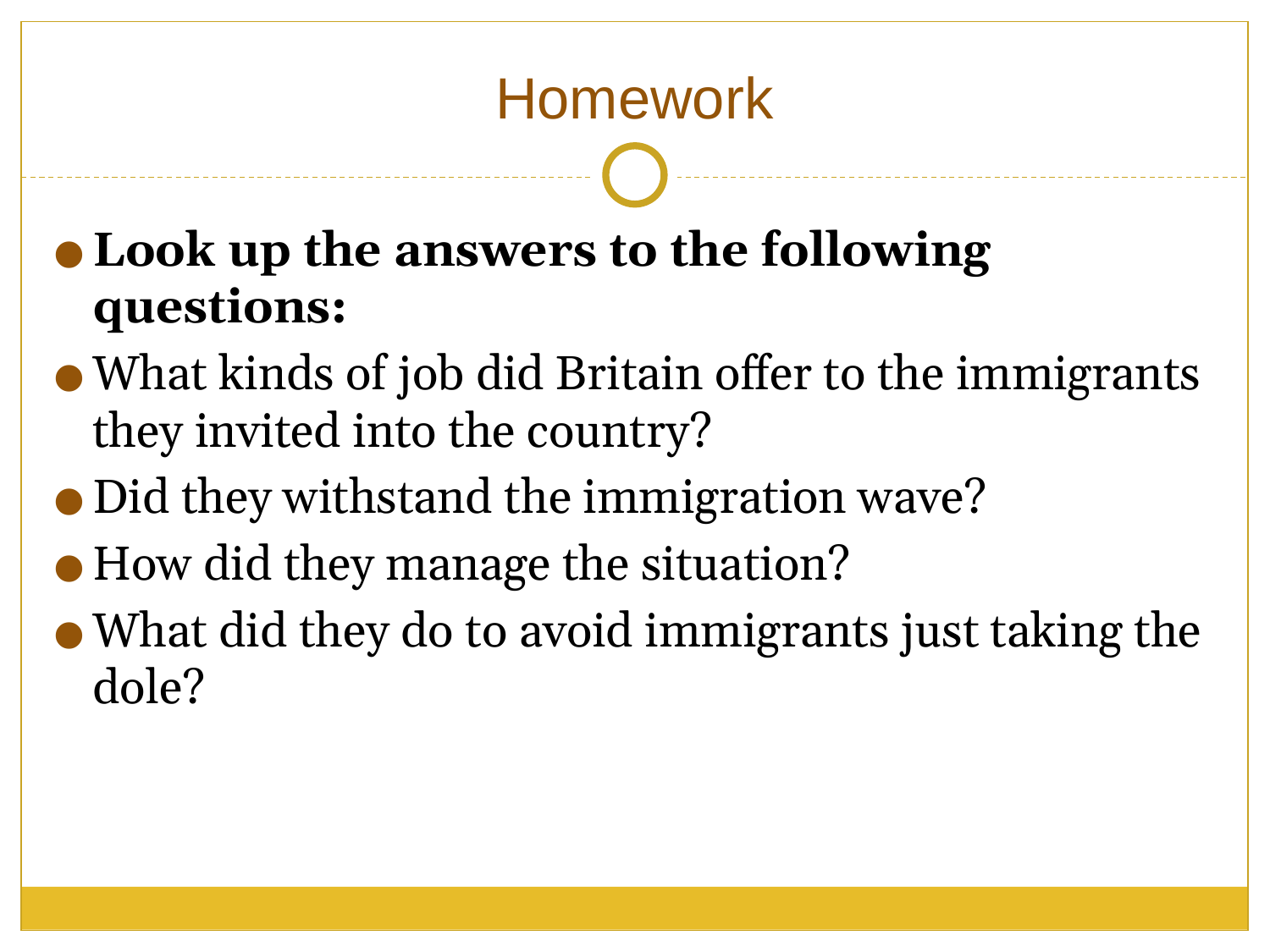

# Homework
Look up the answers to the following questions:
What kinds of job did Britain offer to the immigrants they invited into the country?
Did they withstand the immigration wave?
How did they manage the situation?
What did they do to avoid immigrants just taking the dole?